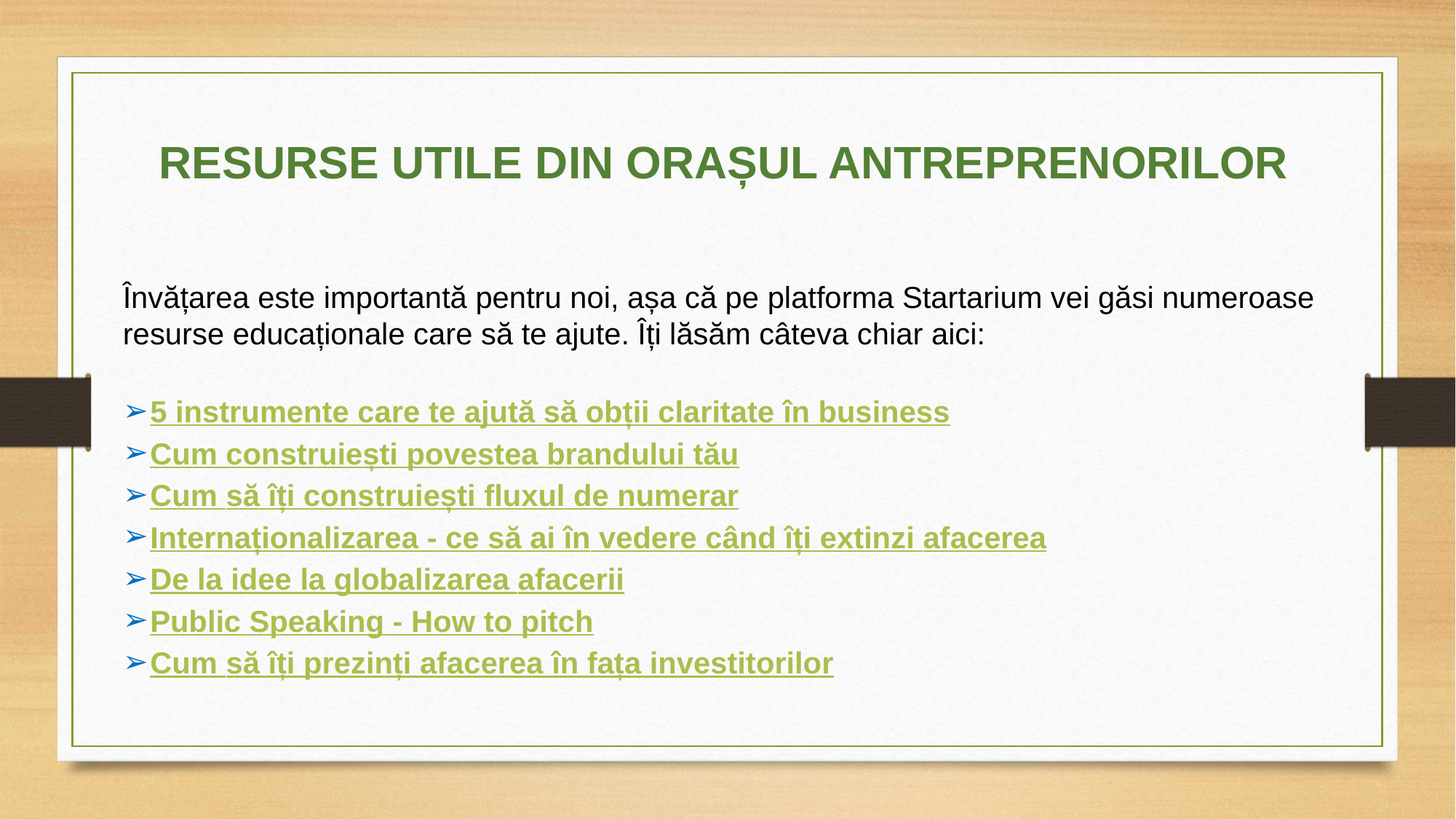

RESURSE UTILE DIN ORAȘUL ANTREPRENORILOR
Învățarea este importantă pentru noi, așa că pe platforma Startarium vei găsi numeroase resurse educaționale care să te ajute. Îți lăsăm câteva chiar aici:

5 instrumente care te ajută să obții claritate în business
Cum construiești povestea brandului tău
Cum să îți construiești fluxul de numerar
Internaționalizarea - ce să ai în vedere când îți extinzi afacerea
De la idee la globalizarea afacerii
Public Speaking - How to pitch
Cum să îți prezinți afacerea în fața investitorilor